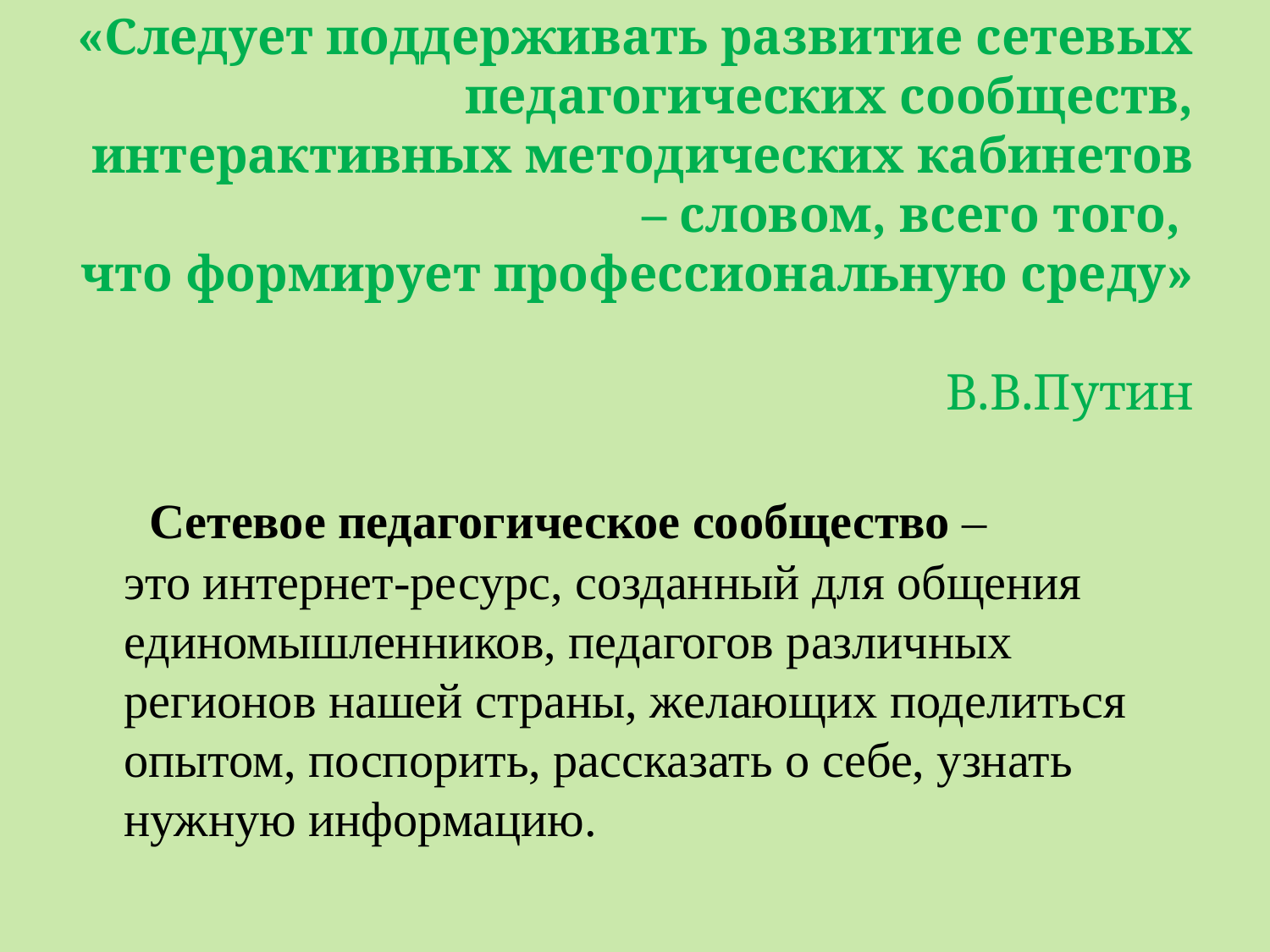

# «Следует поддерживать развитие сетевых педагогических сообществ, интерактивных методических кабинетов – словом, всего того, что формирует профессиональную среду» В.В.Путин
     Сетевое педагогическое сообщество –              это интернет-ресурс, созданный для общения единомышленников, педагогов различных регионов нашей страны, желающих поделиться опытом, поспорить, рассказать о себе, узнать нужную информацию.